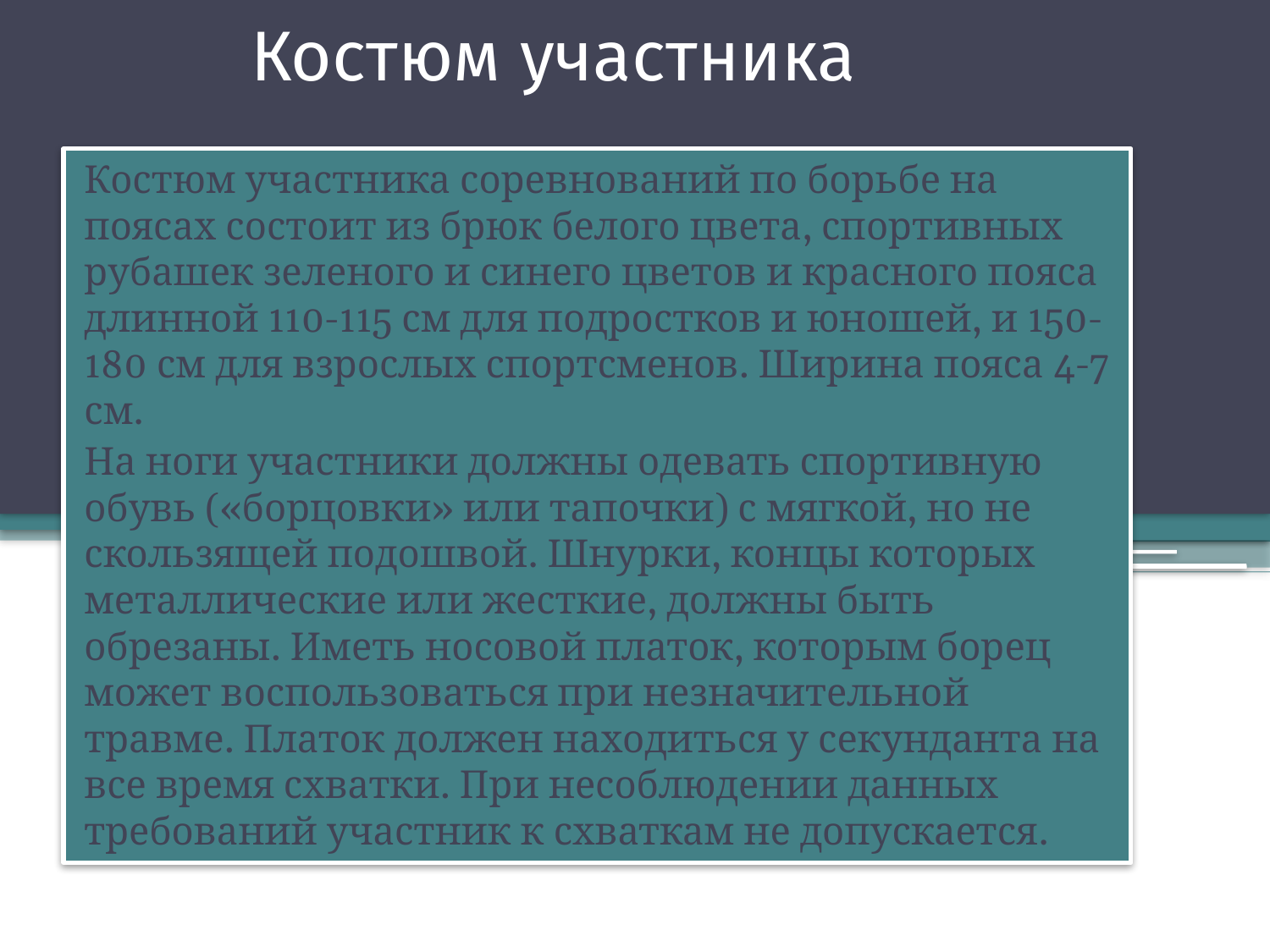

# Костюм участника
Костюм участника соревнований по борьбе на поясах состоит из брюк белого цвета, спортивных рубашек зеленого и синего цветов и красного пояса длинной 110-115 см для подростков и юношей, и 150-180 см для взрослых спортсменов. Ширина пояса 4-7 см.
На ноги участники должны одевать спортивную обувь («борцовки» или тапочки) с мягкой, но не скользящей подошвой. Шнурки, концы которых металлические или жесткие, должны быть обрезаны. Иметь носовой платок, которым борец может воспользоваться при незначительной травме. Платок должен находиться у секунданта на все время схватки. При несоблюдении данных требований участник к схваткам не допускается.